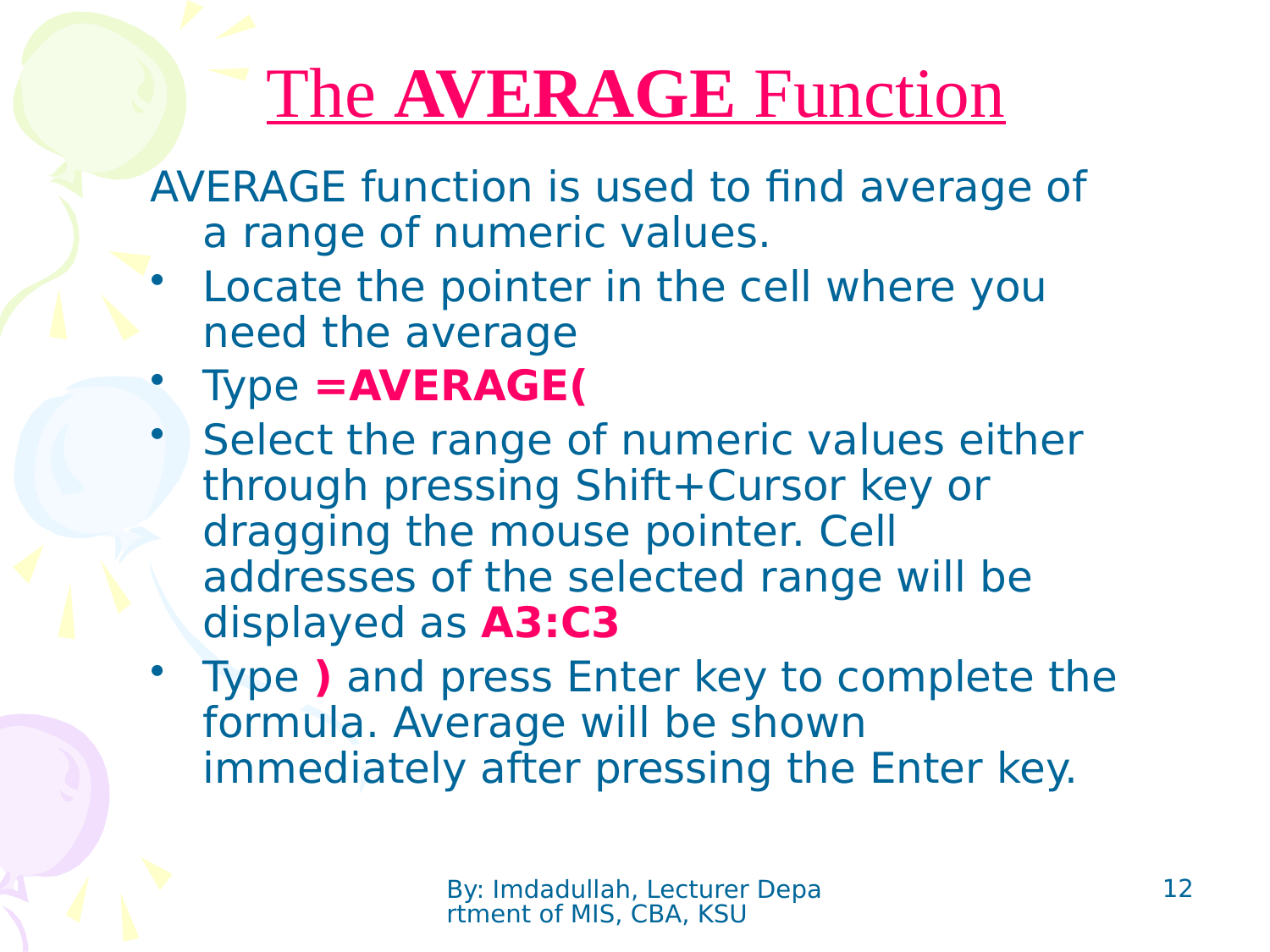

# The AVERAGE Function
AVERAGE function is used to find average of a range of numeric values.
Locate the pointer in the cell where you need the average
Type =AVERAGE(
Select the range of numeric values either through pressing Shift+Cursor key or dragging the mouse pointer. Cell addresses of the selected range will be displayed as A3:C3
Type ) and press Enter key to complete the formula. Average will be shown immediately after pressing the Enter key.

12
By: Imdadullah, Lecturer Department of MIS, CBA, KSU